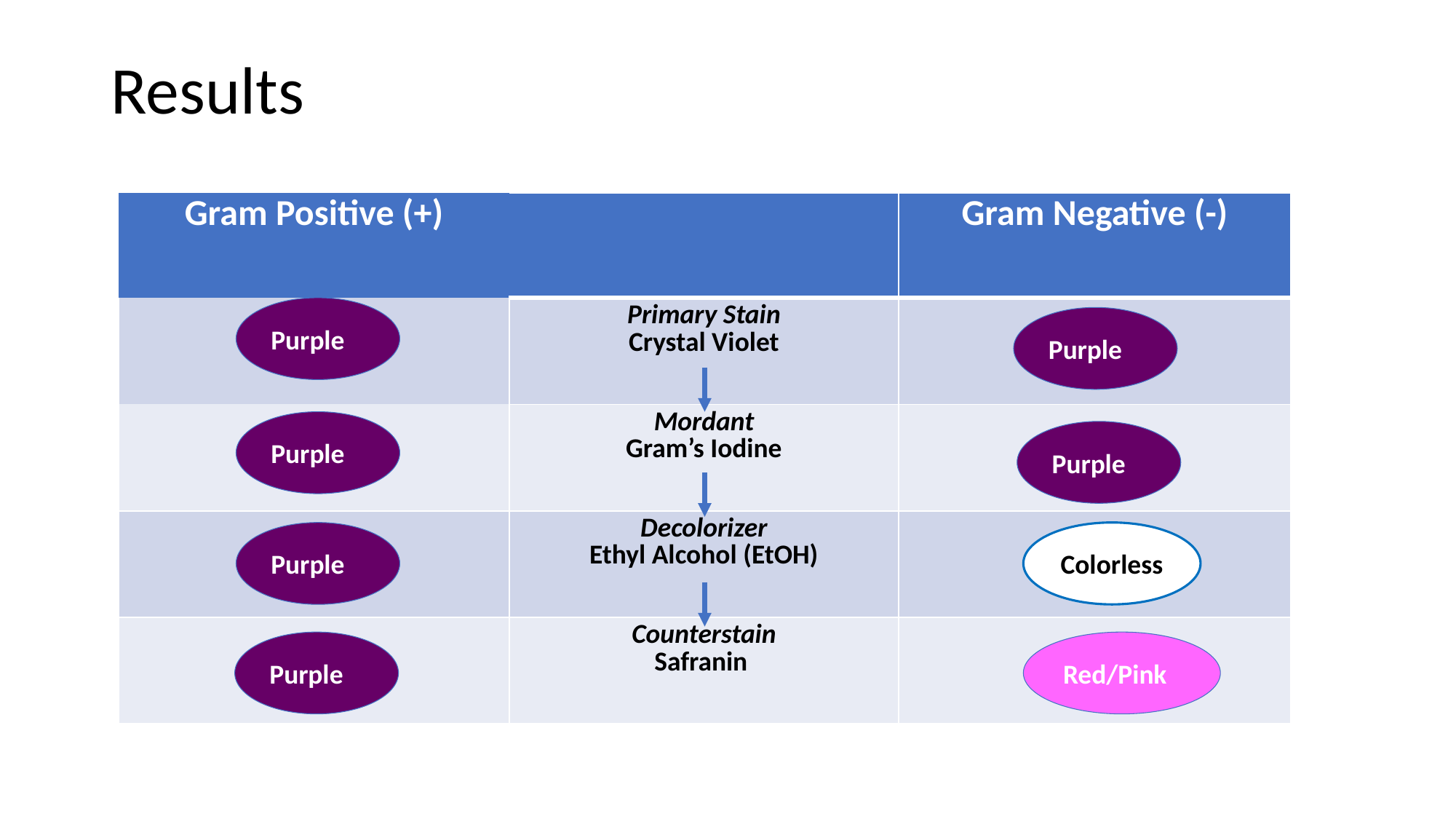

# Results
| Gram Positive (+) |  | Gram Negative (-) |
| --- | --- | --- |
|  | Primary Stain Crystal Violet |  |
|  | Mordant Gram’s Iodine |  |
|  | Decolorizer Ethyl Alcohol (EtOH) |  |
|  | Counterstain Safranin |  |
Purple
Purple
Purple
Purple
Purple
Colorless
Purple
Red/Pink